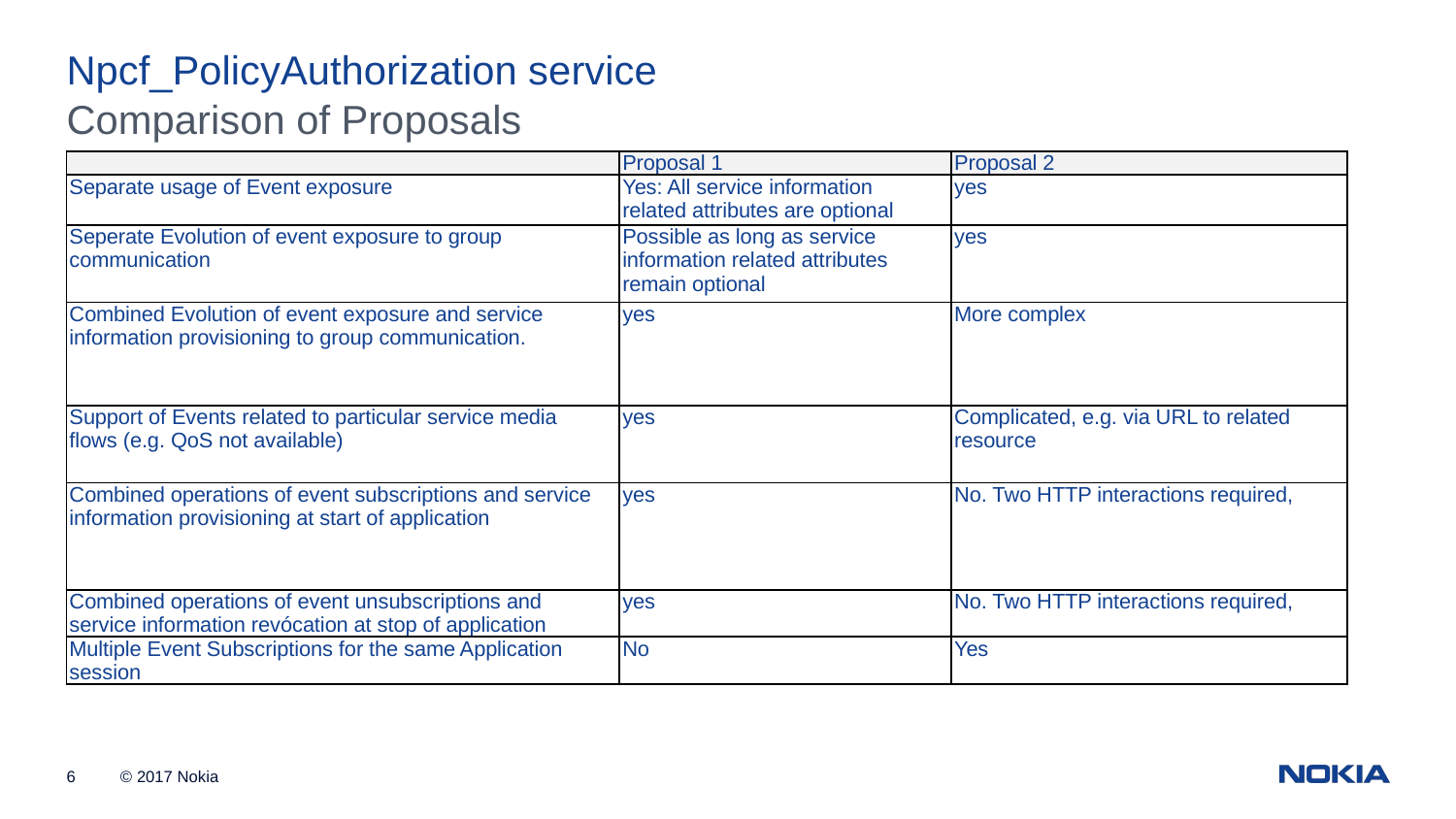

Npcf_PolicyAuthorization service

Comparison of Proposals
|  | Proposal 1 | Proposal 2 |
| --- | --- | --- |
| Separate usage of Event exposure | Yes: All service information related attributes are optional | yes |
| Seperate Evolution of event exposure to group communication | Possible as long as service information related attributes remain optional | yes |
| Combined Evolution of event exposure and service information provisioning to group communication. | yes | More complex |
| Support of Events related to particular service media flows (e.g. QoS not available) | yes | Complicated, e.g. via URL to related resource |
| Combined operations of event subscriptions and service information provisioning at start of application | yes | No. Two HTTP interactions required, |
| Combined operations of event unsubscriptions and service information revócation at stop of application | yes | No. Two HTTP interactions required, |
| Multiple Event Subscriptions for the same Application session | No | Yes |